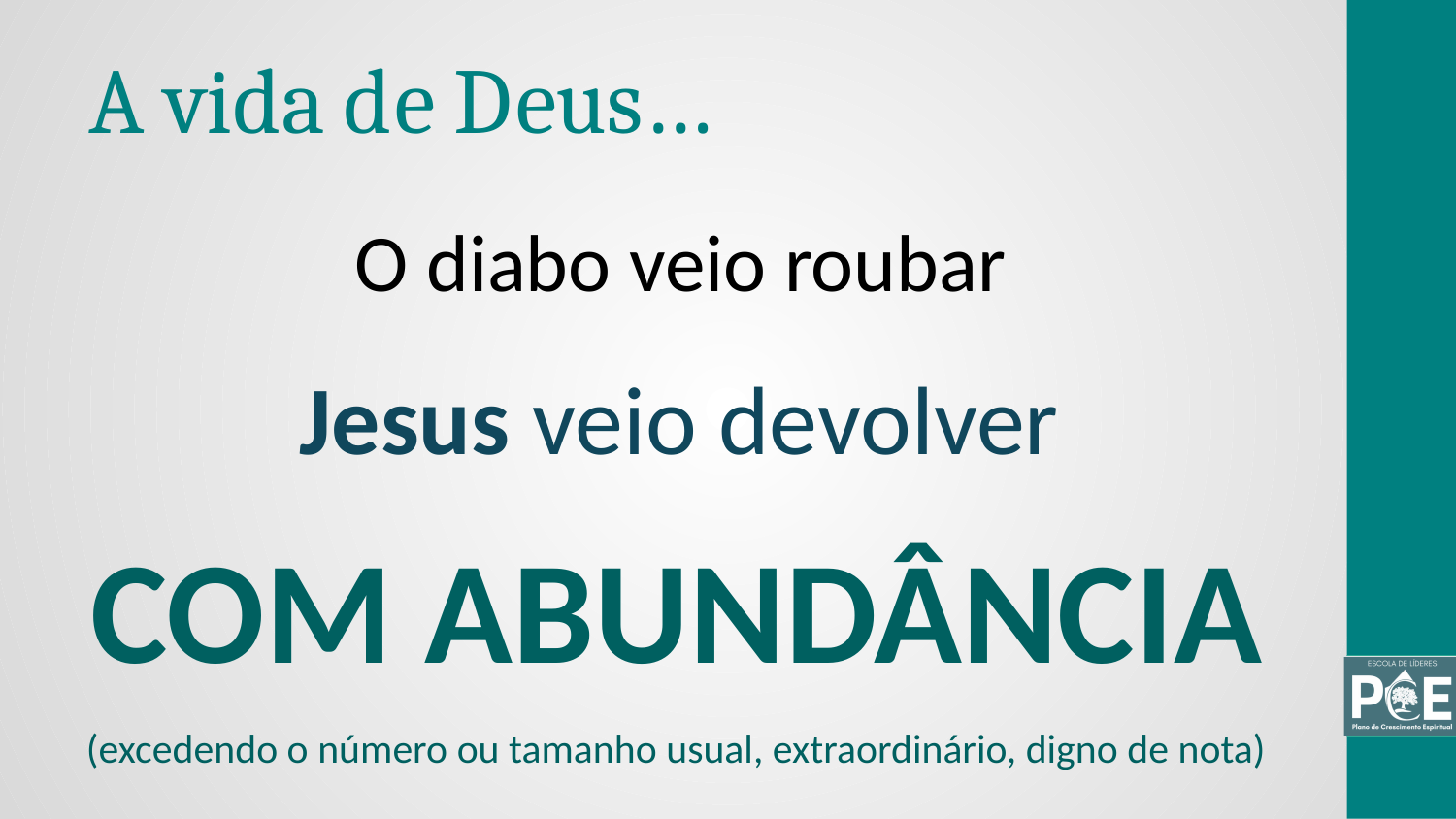

A vida de Deus…
O diabo veio roubar
Jesus veio devolver
COM ABUNDÂNCIA
(excedendo o número ou tamanho usual, extraordinário, digno de nota)